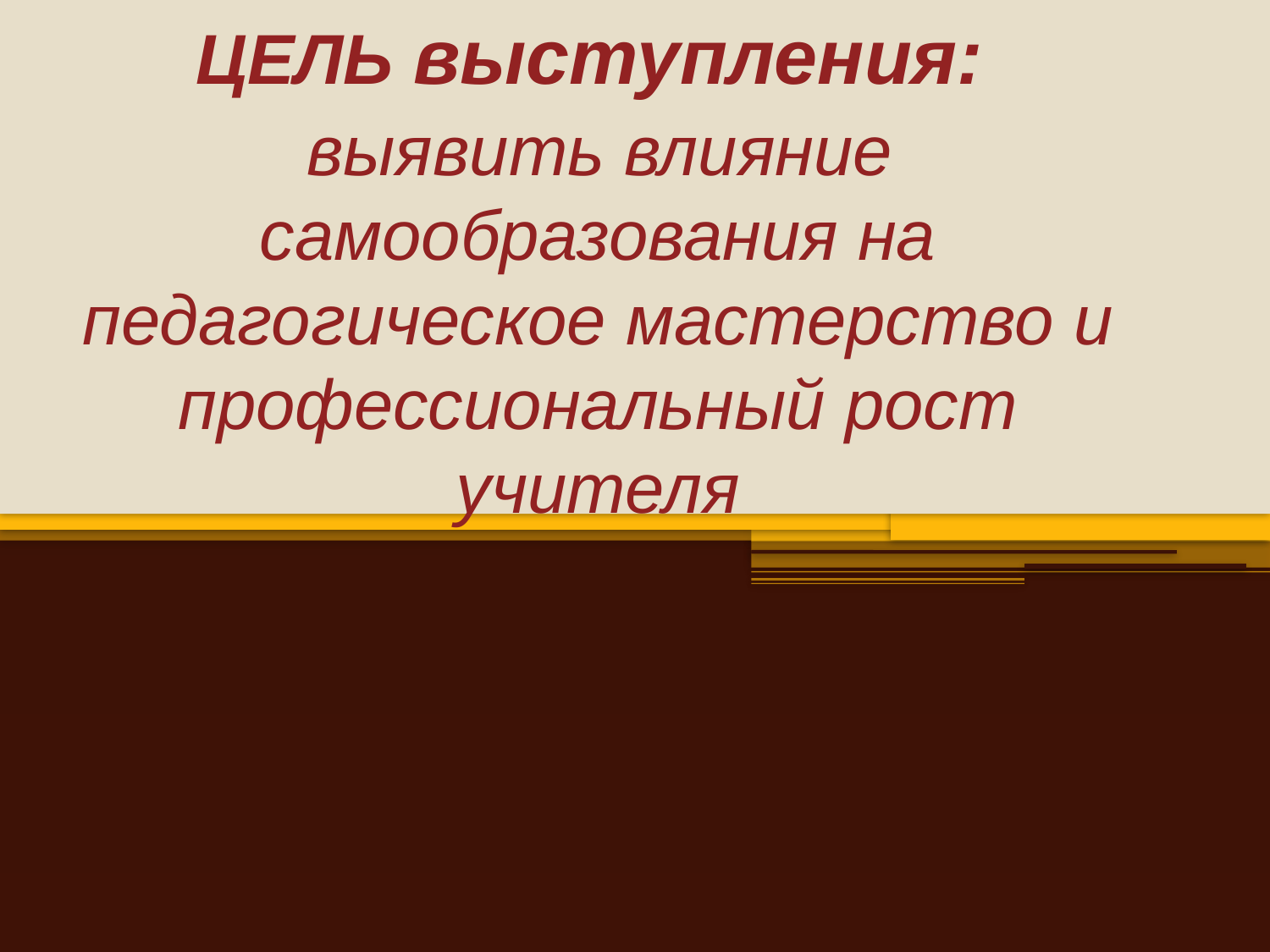

ЦЕЛЬ выступления:
  выявить влияние самообразования на педагогическое мастерство и профессиональный рост учителя